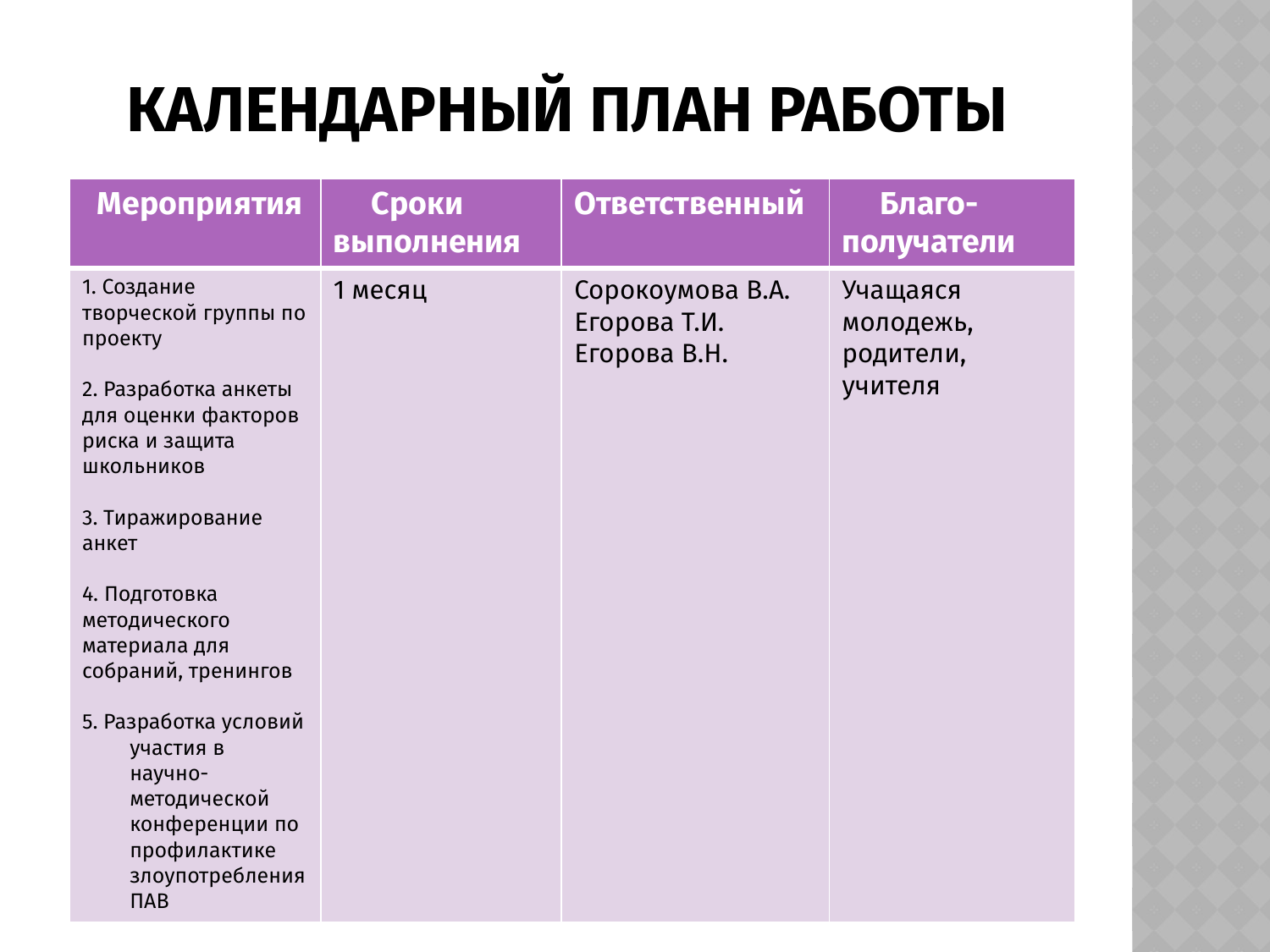

# Календарный план работы
| Мероприятия | Сроки выполнения | Ответственный | Благо- получатели |
| --- | --- | --- | --- |
| 1. Создание творческой группы по проекту   2. Разработка анкеты для оценки факторов риска и защита школьников   3. Тиражирование анкет   4. Подготовка методического материала для собраний, тренингов 5. Разработка условий участия в научно-методической конференции по профилактике злоупотребления ПАВ | 1 месяц | Сорокоумова В.А. Егорова Т.И. Егорова В.Н. | Учащаяся молодежь, родители, учителя |